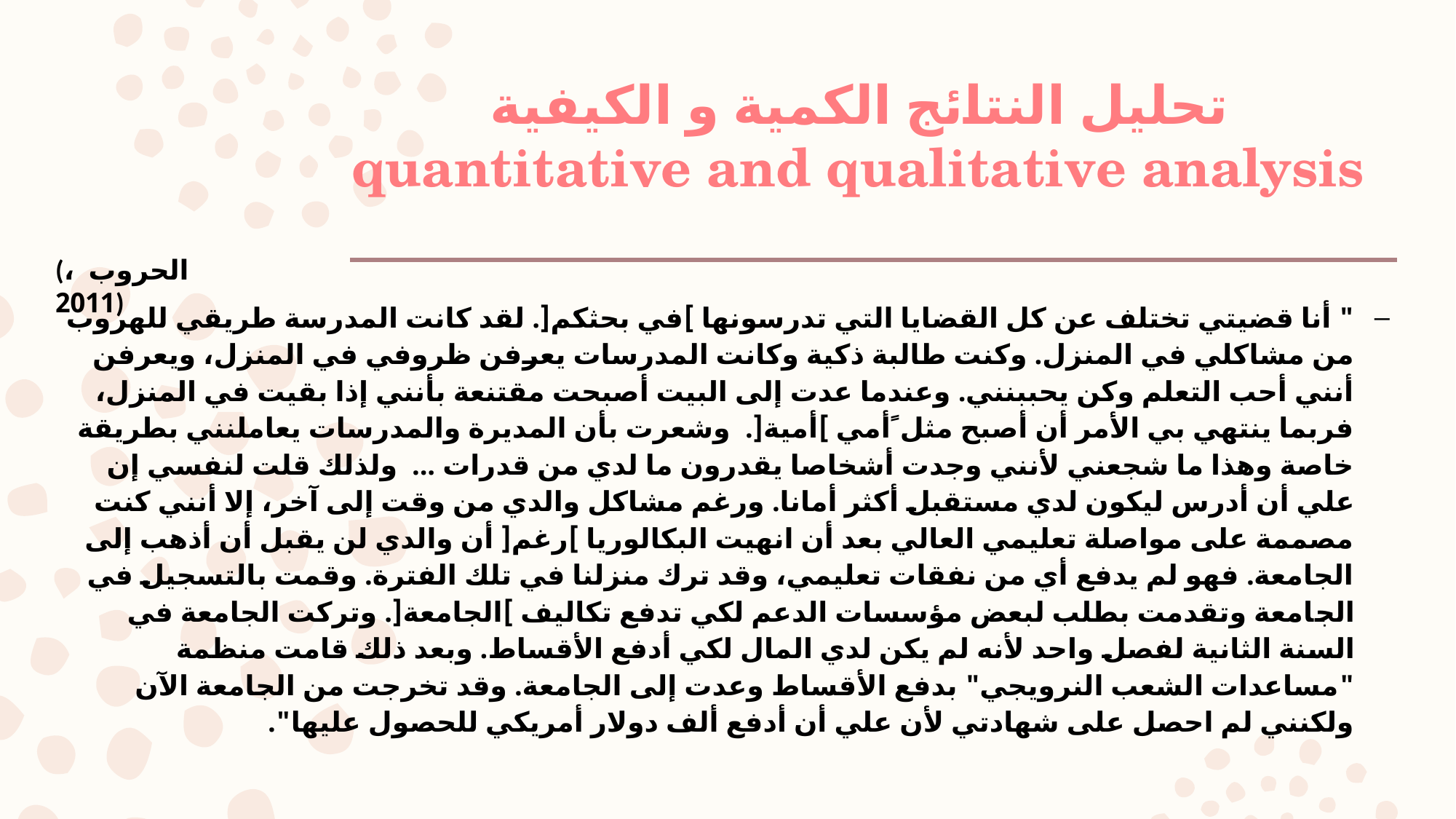

# تحليل النتائج الكمية و الكيفية quantitative and qualitative analysis
(الحروب  ، 2011)
" أنا قضيتي تختلف عن كل القضايا التي تدرسونها ]في بحثكم[. لقد كانت المدرسة طريقي للهروب من مشاكلي في المنزل. وكنت طالبة ذكية وكانت المدرسات يعرفن ظروفي في المنزل، ويعرفن أنني أحب التعلم وكن يحببنني. وعندما عدت إلى البيت أصبحت مقتنعة بأنني إذا بقيت في المنزل، فربما ينتهي بي الأمر أن أصبح مثل ًأمي ]أمية[.  وشعرت بأن المديرة والمدرسات يعاملنني بطريقة خاصة وهذا ما شجعني لأنني وجدت أشخاصا يقدرون ما لدي من قدرات ...  ولذلك قلت لنفسي إن علي أن أدرس ليكون لدي مستقبل أكثر أمانا. ورغم مشاكل والدي من وقت إلى آخر، إلا أنني كنت مصممة على مواصلة تعليمي العالي بعد أن انهيت البكالوريا ]رغم[ أن والدي لن يقبل أن أذهب إلى الجامعة. فهو لم يدفع أي من نفقات تعليمي، وقد ترك منزلنا في تلك الفترة. وقمت بالتسجيل في الجامعة وتقدمت بطلب لبعض مؤسسات الدعم لكي تدفع تكاليف ]الجامعة[. وتركت الجامعة في السنة الثانية لفصل واحد لأنه لم يكن لدي المال لكي أدفع الأقساط. وبعد ذلك قامت منظمة "مساعدات الشعب النرويجي" بدفع الأقساط وعدت إلى الجامعة. وقد تخرجت من الجامعة الآن ولكنني لم احصل على شهادتي لأن علي أن أدفع ألف دولار أمريكي للحصول عليها".